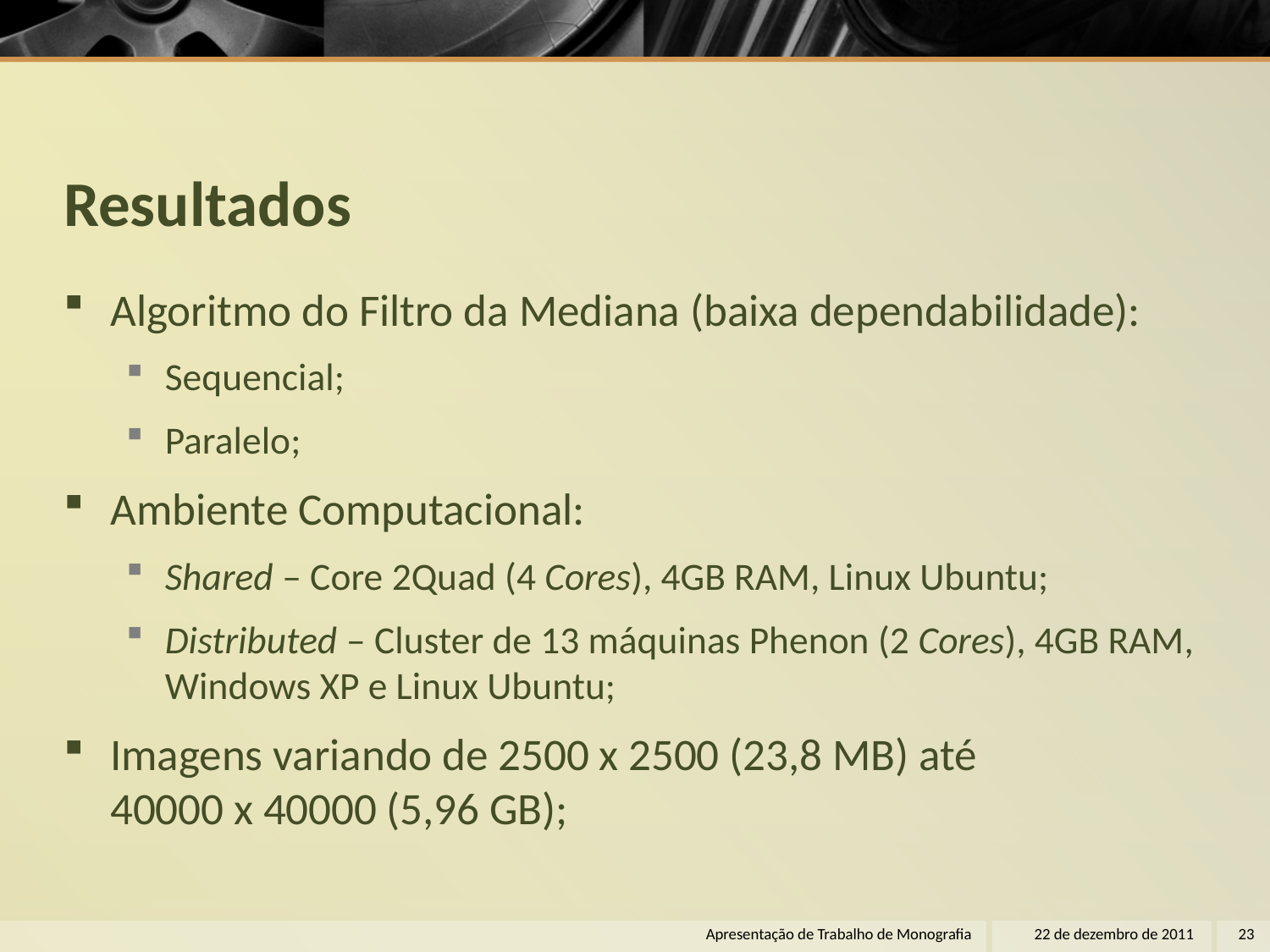

# Resultados
Algoritmo do Filtro da Mediana (baixa dependabilidade):
Sequencial;
Paralelo;
Ambiente Computacional:
Shared – Core 2Quad (4 Cores), 4GB RAM, Linux Ubuntu;
Distributed – Cluster de 13 máquinas Phenon (2 Cores), 4GB RAM, Windows XP e Linux Ubuntu;
Imagens variando de 2500 x 2500 (23,8 MB) até
40000 x 40000 (5,96 GB);

Apresentação de Trabalho de Monografia
22 de dezembro de 2011
23